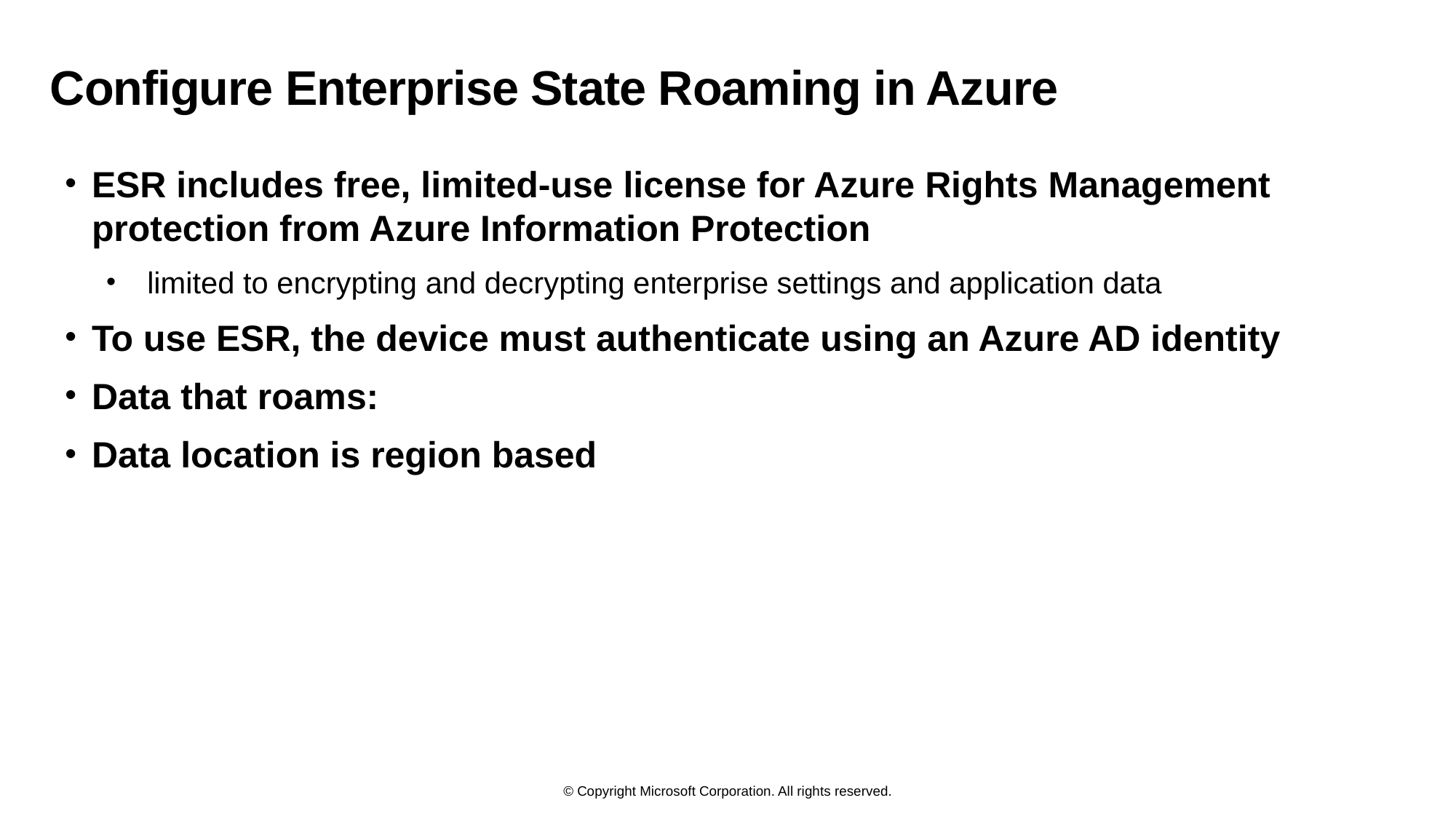

# Configure Enterprise State Roaming in Azure
ESR includes free, limited-use license for Azure Rights Management protection from Azure Information Protection
limited to encrypting and decrypting enterprise settings and application data
To use ESR, the device must authenticate using an Azure AD identity
Data that roams:
Data location is region based